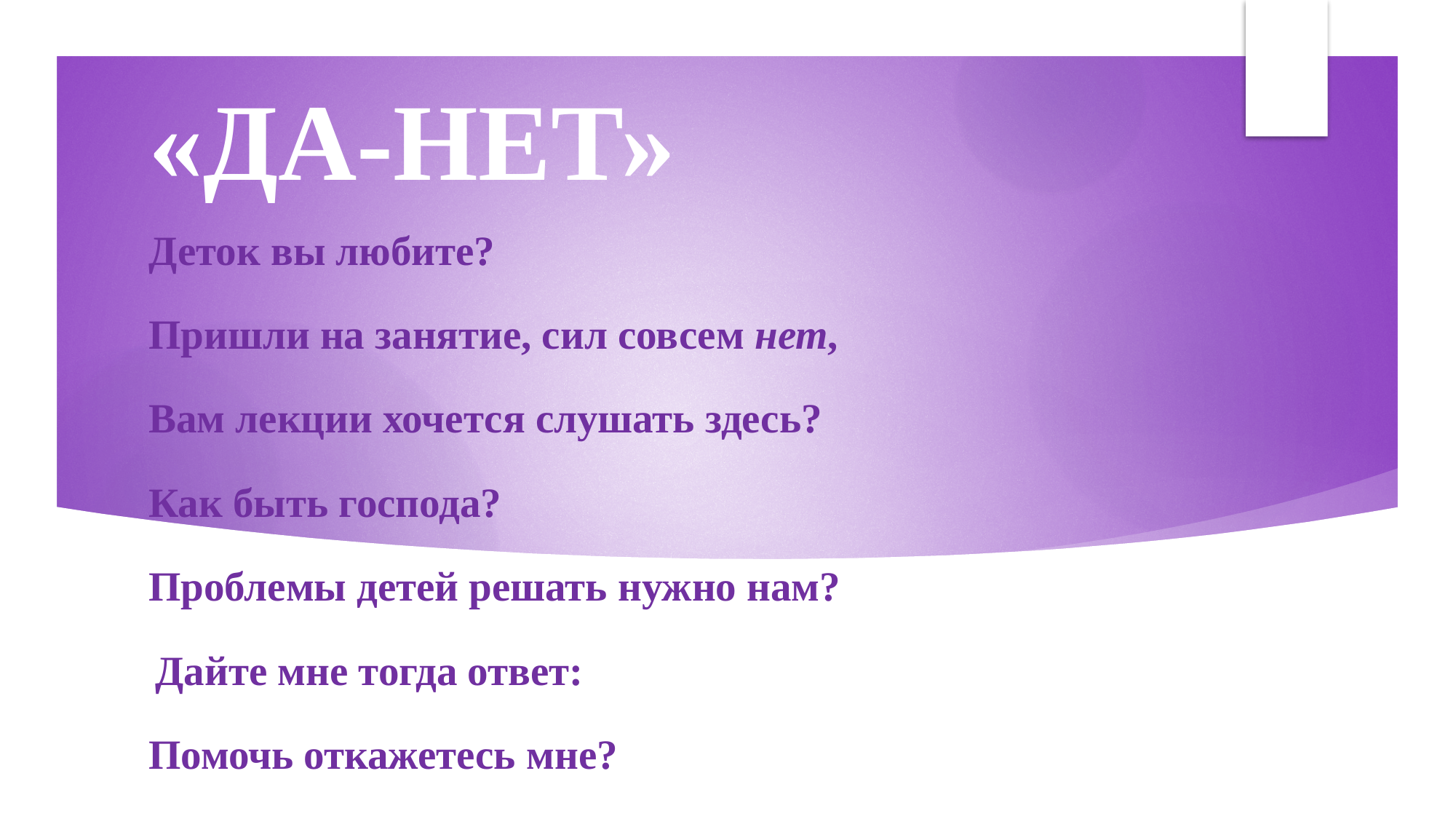

# «ДА-НЕТ»
Деток вы любите?
Пришли на занятие, сил совсем нет,
Вам лекции хочется слушать здесь?
Как быть господа?
Проблемы детей решать нужно нам?
 Дайте мне тогда ответ:
Помочь откажетесь мне?